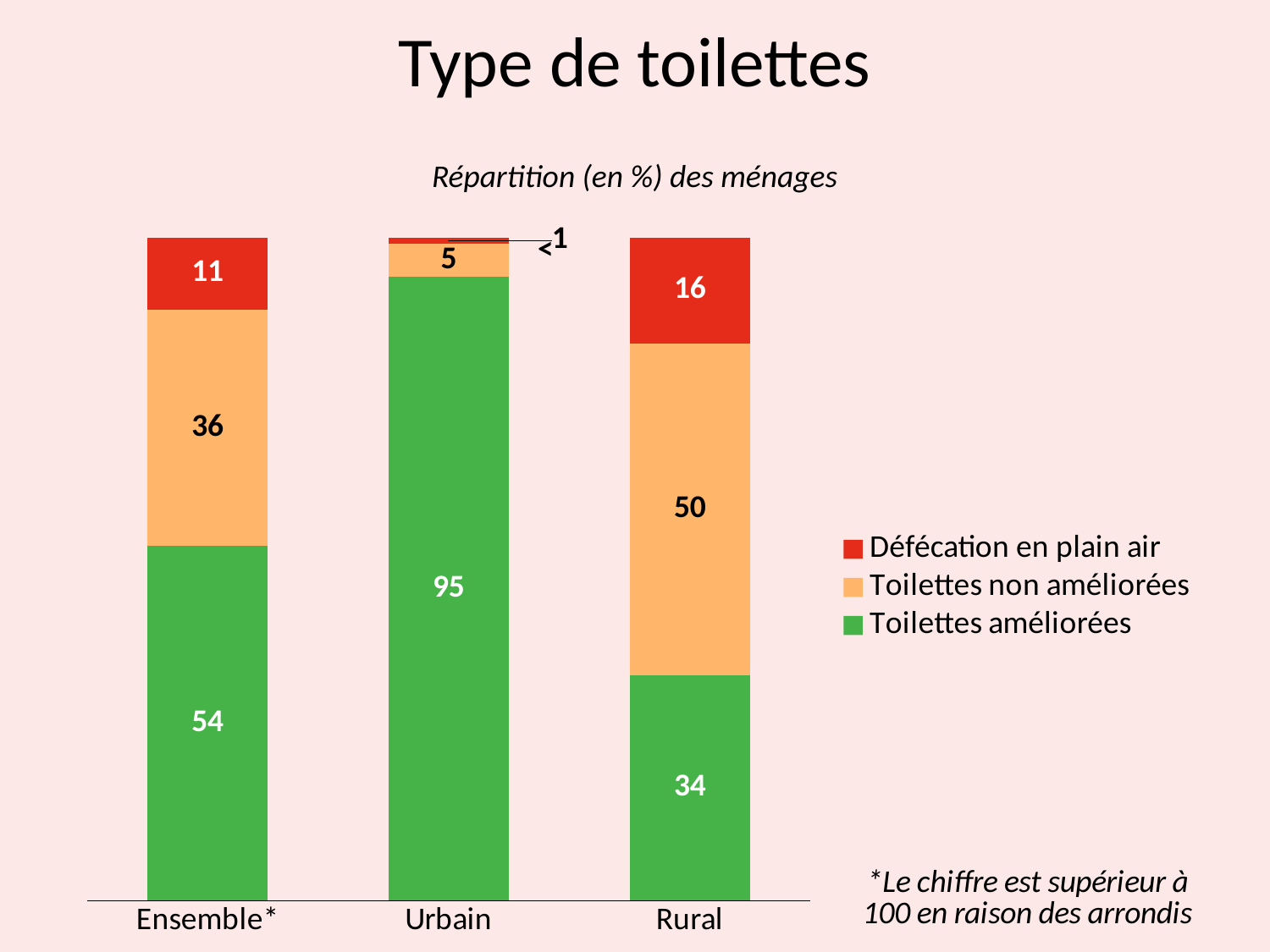

# Type de toilettes
Répartition (en %) des ménages
<

### Chart

| Category | Toilettes améliorées | Toilettes non améliorées | Défécation en plain air |
|---|---|---|---|
| Ensemble* | 54.0 | 36.0 | 11.0 |
| Urbain | 95.0 | 5.0 | 1.0 |
| Rural | 34.0 | 50.0 | 16.0 |